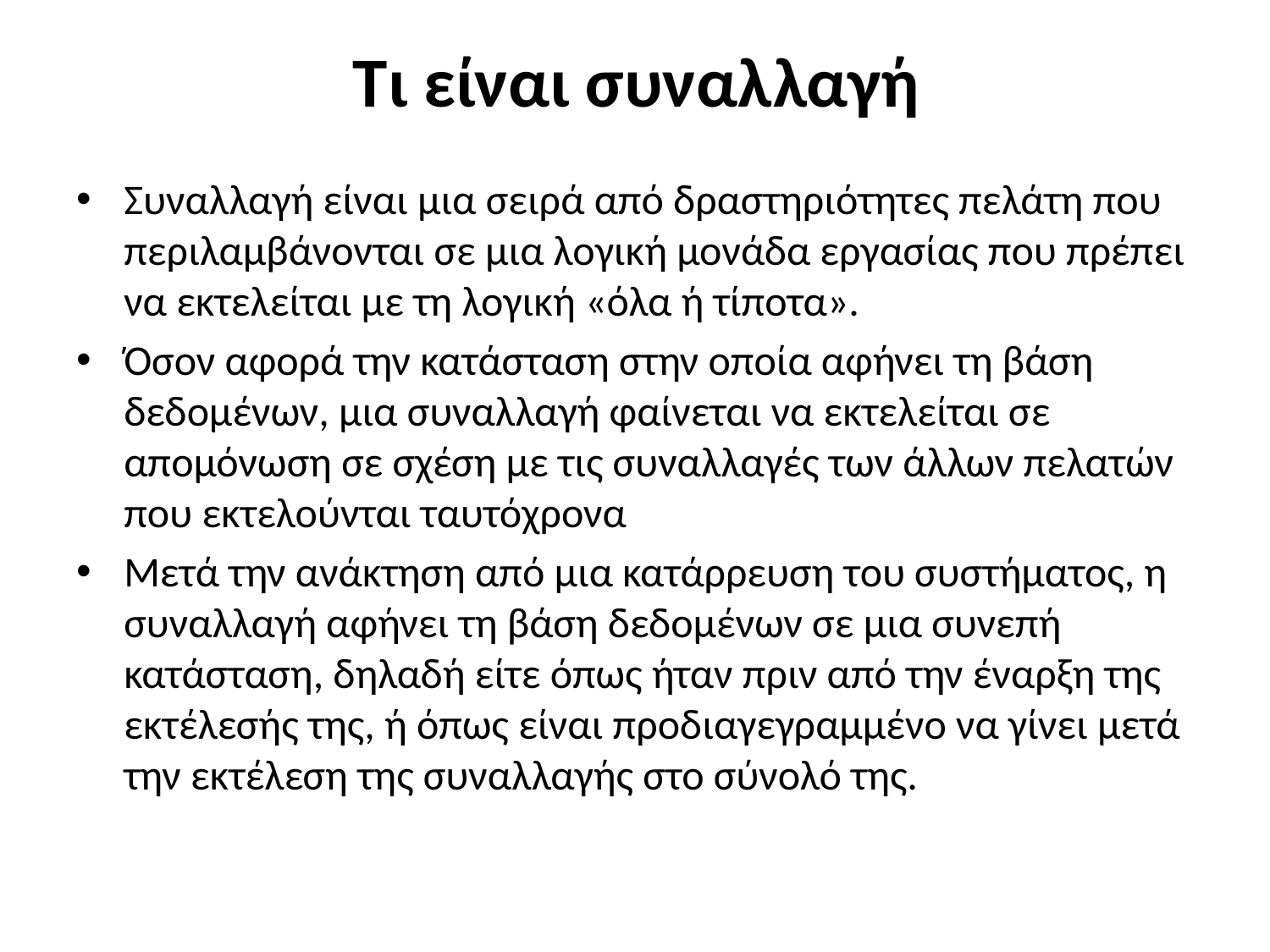

# Τι είναι συναλλαγή
Συναλλαγή είναι μια σειρά από δραστηριότητες πελάτη που περιλαμβάνονται σε μια λογική μονάδα εργασίας που πρέπει να εκτελείται με τη λογική «όλα ή τίποτα».
Όσον αφορά την κατάσταση στην οποία αφήνει τη βάση δεδομένων, μια συναλλαγή φαίνεται να εκτελείται σε απομόνωση σε σχέση με τις συναλλαγές των άλλων πελατών που εκτελούνται ταυτόχρονα
Μετά την ανάκτηση από μια κατάρρευση του συστήματος, η συναλλαγή αφήνει τη βάση δεδομένων σε μια συνεπή κατάσταση, δηλαδή είτε όπως ήταν πριν από την έναρξη της εκτέλεσής της, ή όπως είναι προδιαγεγραμμένο να γίνει μετά την εκτέλεση της συναλλαγής στο σύνολό της.